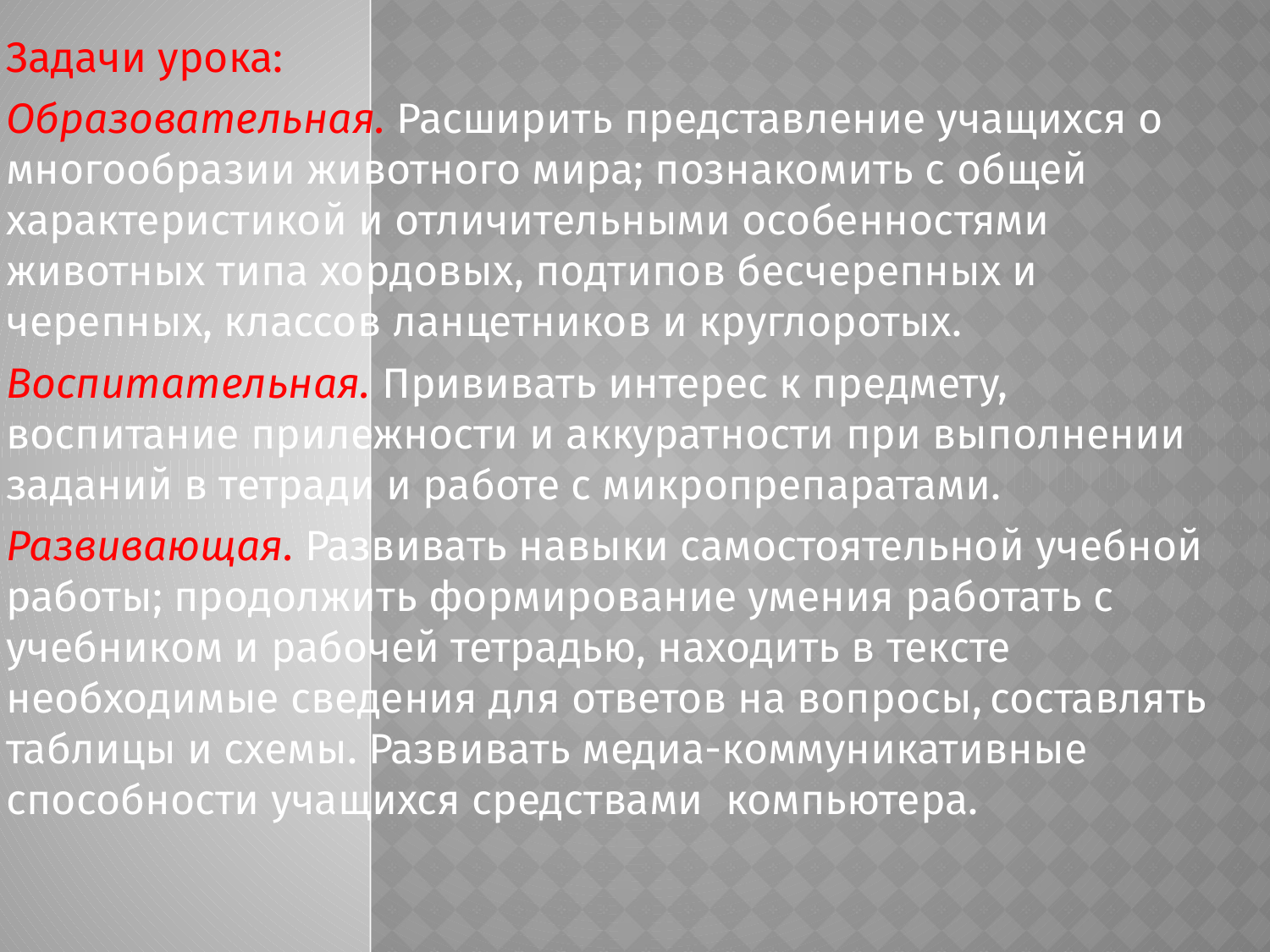

Задачи урока:
Образовательная. Расширить представление учащихся о многообразии животного мира; познакомить с общей характеристикой и отличительными особенностями животных типа хордовых, подтипов бесчерепных и черепных, классов ланцетников и круглоротых.
Воспитательная. Прививать интерес к предмету, воспитание прилежности и аккуратности при выполнении заданий в тетради и работе с микропрепаратами.
Развивающая. Развивать навыки самостоятельной учебной работы; продолжить формирование умения рабо­тать с учебником и рабочей тетрадью, находить в тексте необходимые сведения для ответов на вопросы, составлять таблицы и схемы. Развивать медиа-коммуникативные способности учащихся средствами  компьютера.